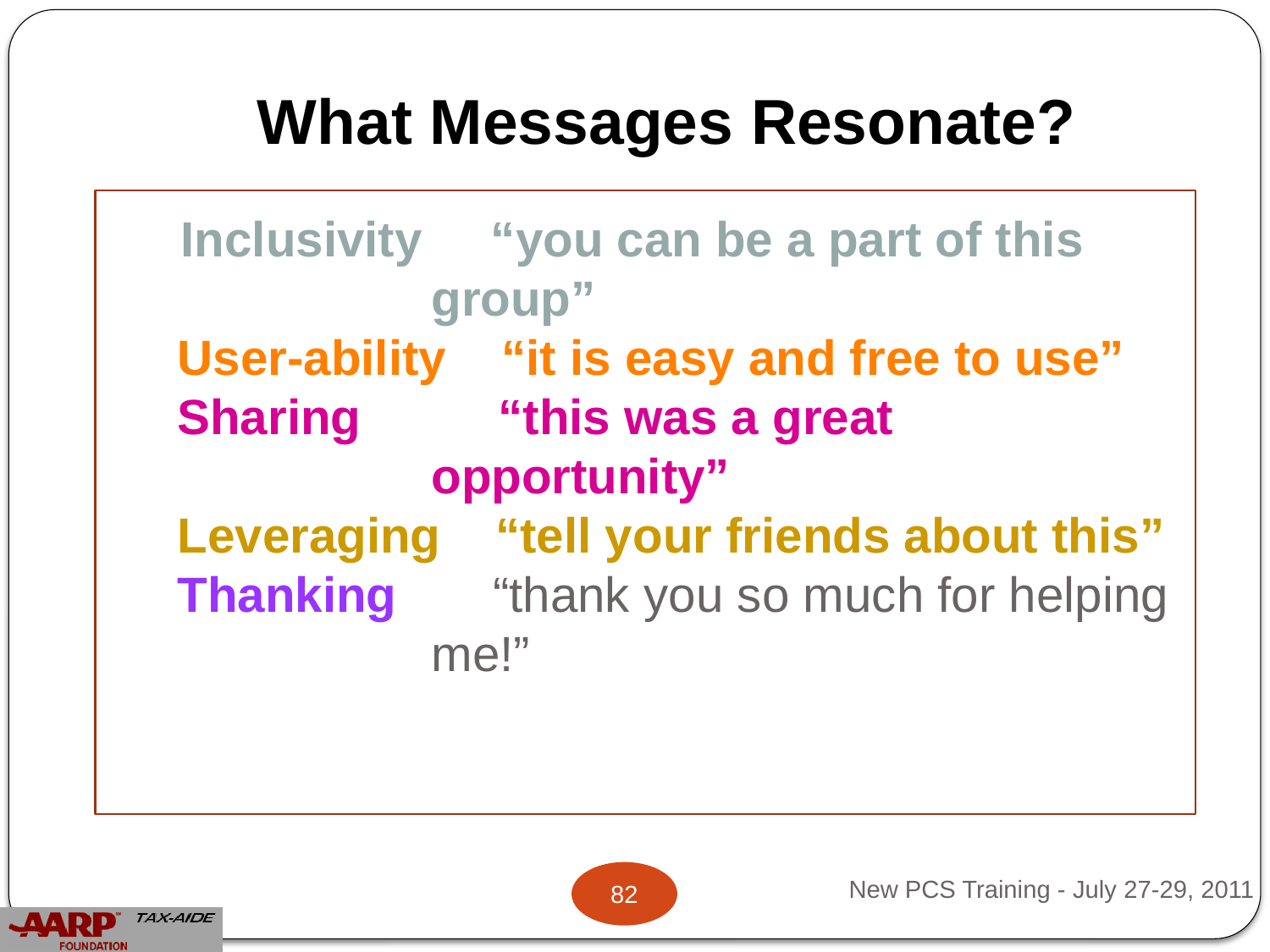

# What Messages Resonate?

   Inclusivity     “you can be a part of this       			group”
User-ability    “it is easy and free to use”    Sharing          “this was a great 					opportunity”
Leveraging    “tell your friends about this”
Thanking       “thank you so much for helping 			me!”

New PCS Training - July 27-29, 2011
82